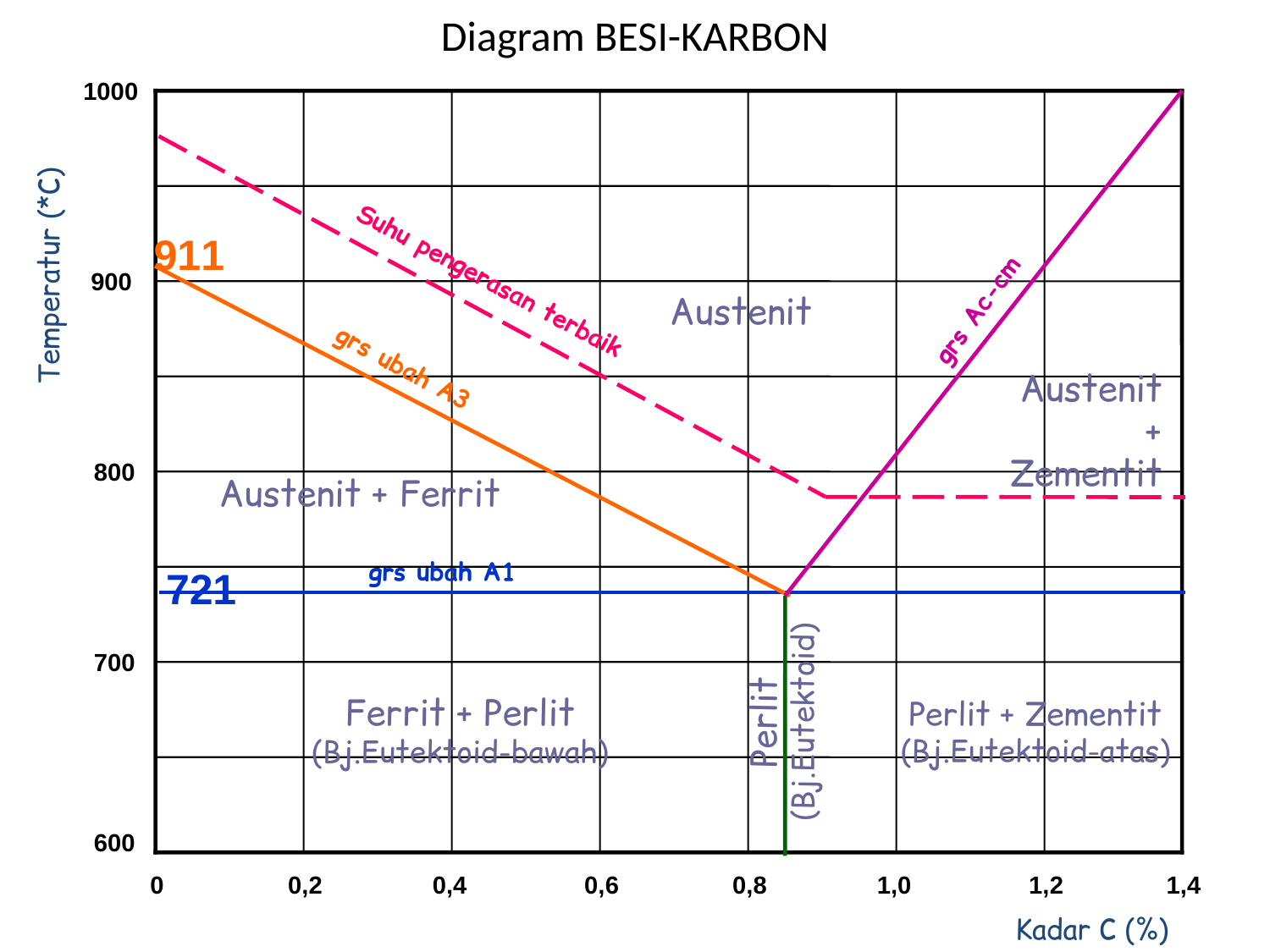

Diagram BESI-KARBON
1000
900
800
700
600
0
0,2
0,4
0,6
0,8
1,0
1,2
1,4

Temperatur (*C)

Kadar C (%)
911
Suhu pengerasan terbaik
Austenit
grs Ac-cm
grs ubah A3
Austenit + Zementit
Austenit + Ferrit
grs ubah A1
721
Perlit (Bj.Eutektoid)
Ferrit + Perlit (Bj.Eutektoid-bawah)
Perlit + Zementit (Bj.Eutektoid-atas)